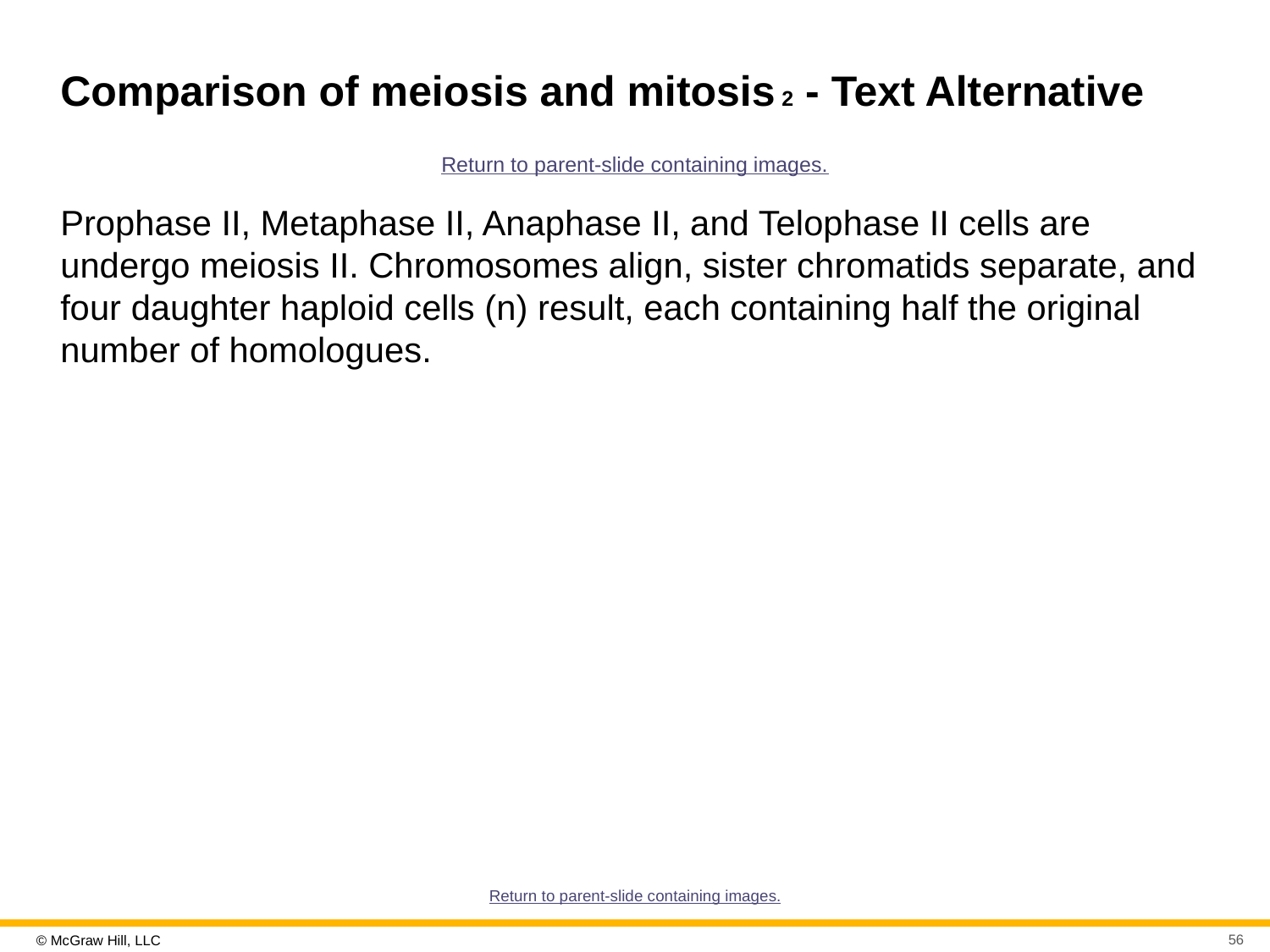

# Comparison of meiosis and mitosis 2 - Text Alternative
Return to parent-slide containing images.
Prophase II, Metaphase II, Anaphase II, and Telophase II cells are undergo meiosis II. Chromosomes align, sister chromatids separate, and four daughter haploid cells (n) result, each containing half the original number of homologues.
Return to parent-slide containing images.
56